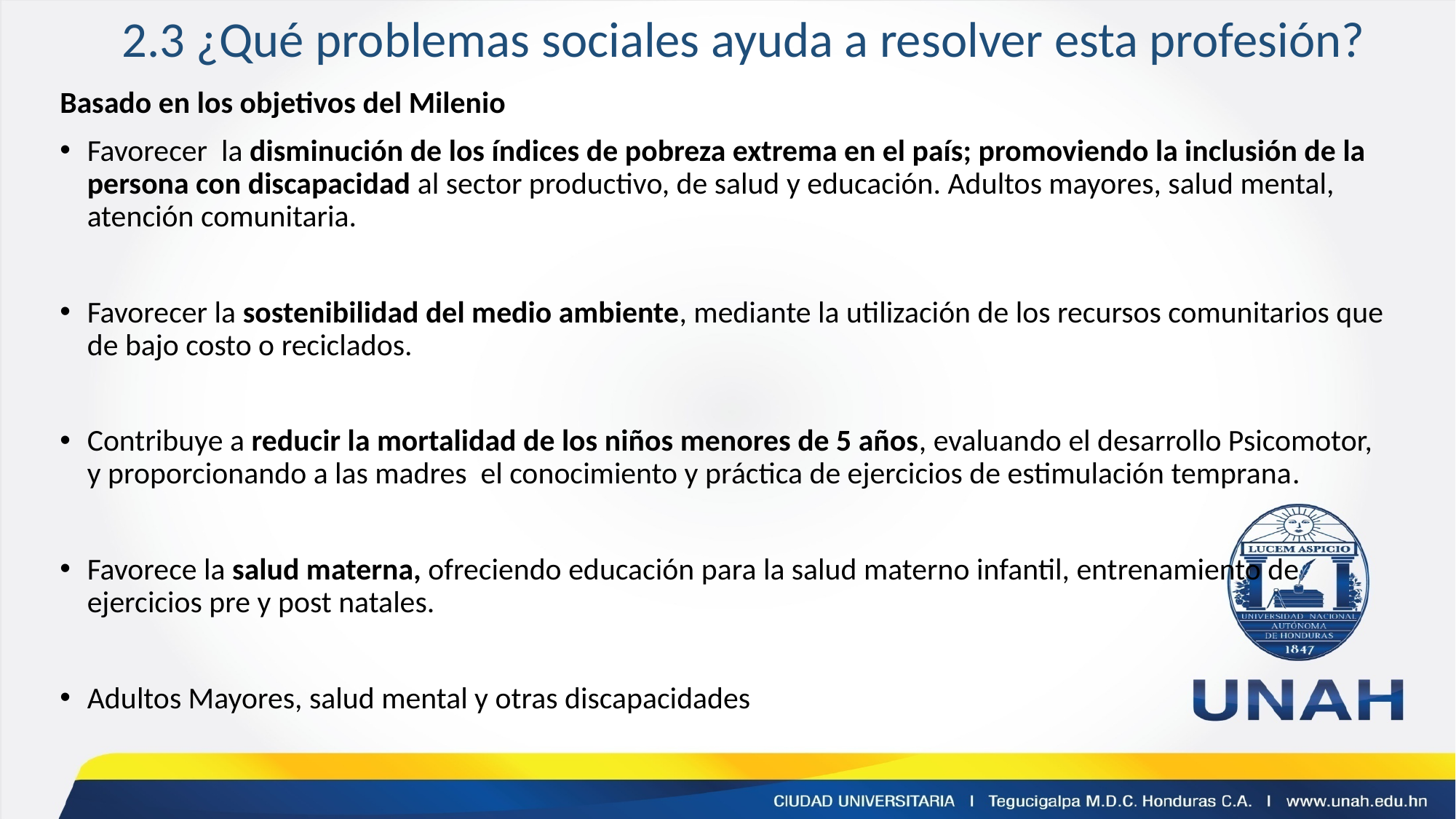

# 2.3 ¿Qué problemas sociales ayuda a resolver esta profesión?
Basado en los objetivos del Milenio
Favorecer  la disminución de los índices de pobreza extrema en el país; promoviendo la inclusión de la persona con discapacidad al sector productivo, de salud y educación. Adultos mayores, salud mental, atención comunitaria.

Favorecer la sostenibilidad del medio ambiente, mediante la utilización de los recursos comunitarios que de bajo costo o reciclados.

Contribuye a reducir la mortalidad de los niños menores de 5 años, evaluando el desarrollo Psicomotor,   y proporcionando a las madres  el conocimiento y práctica de ejercicios de estimulación temprana.

Favorece la salud materna, ofreciendo educación para la salud materno infantil, entrenamiento de ejercicios pre y post natales.

Adultos Mayores, salud mental y otras discapacidades